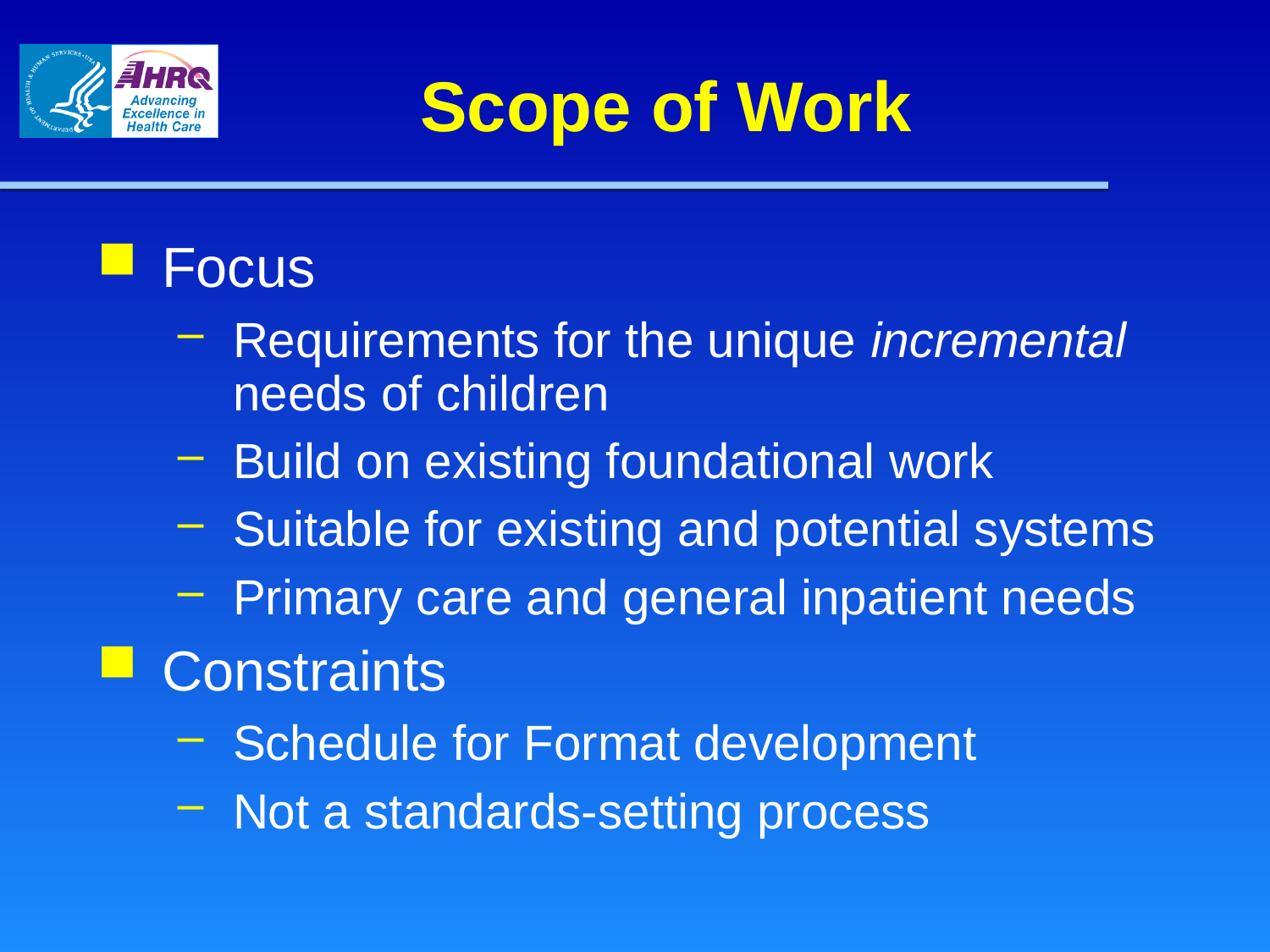

# Scope of Work
Focus
Requirements for the unique incremental needs of children
Build on existing foundational work
Suitable for existing and potential systems
Primary care and general inpatient needs
Constraints
Schedule for Format development
Not a standards-setting process
 10